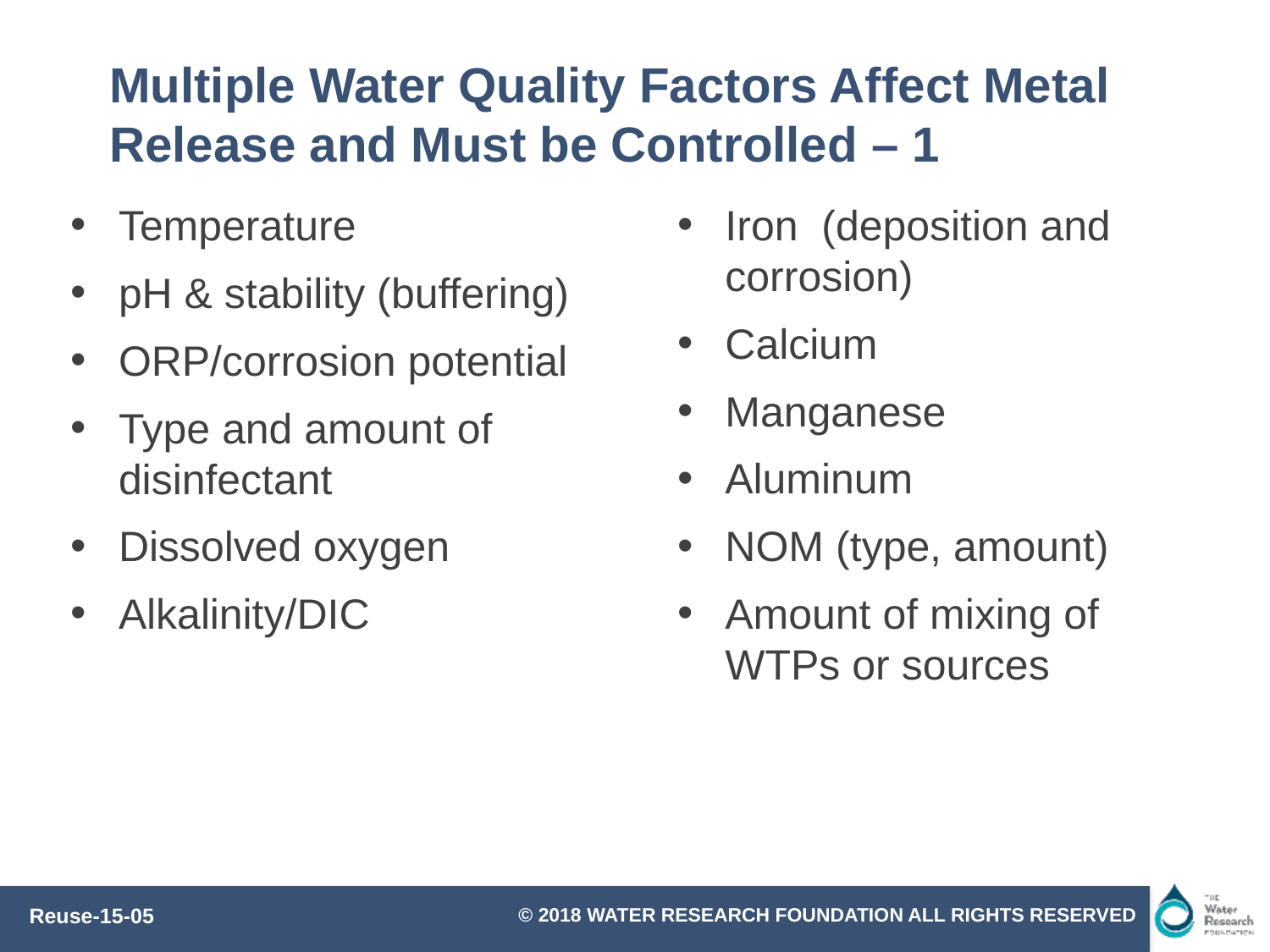

# Multiple Water Quality Factors Affect Metal Release and Must be Controlled – 1
Temperature
pH & stability (buffering)
ORP/corrosion potential
Type and amount of disinfectant
Dissolved oxygen
Alkalinity/DIC

Iron  (deposition and corrosion)
Calcium
Manganese
Aluminum
NOM (type, amount)
Amount of mixing of WTPs or sources